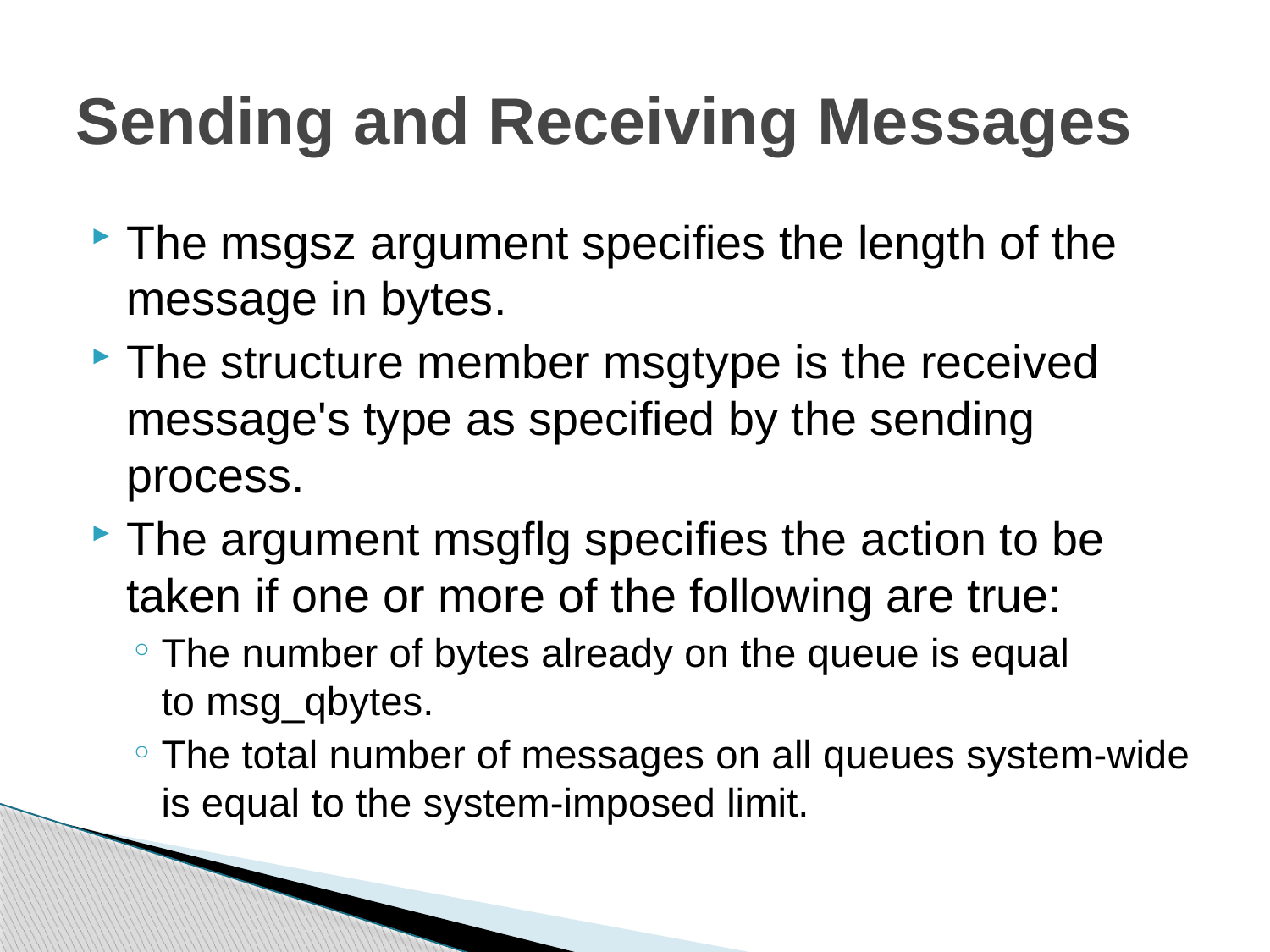

# Sending and Receiving Messages
The msgsz argument specifies the length of the message in bytes.
The structure member msgtype is the received message's type as specified by the sending process.
The argument msgflg specifies the action to be taken if one or more of the following are true:
The number of bytes already on the queue is equal to msg_qbytes.
The total number of messages on all queues system-wide is equal to the system-imposed limit.